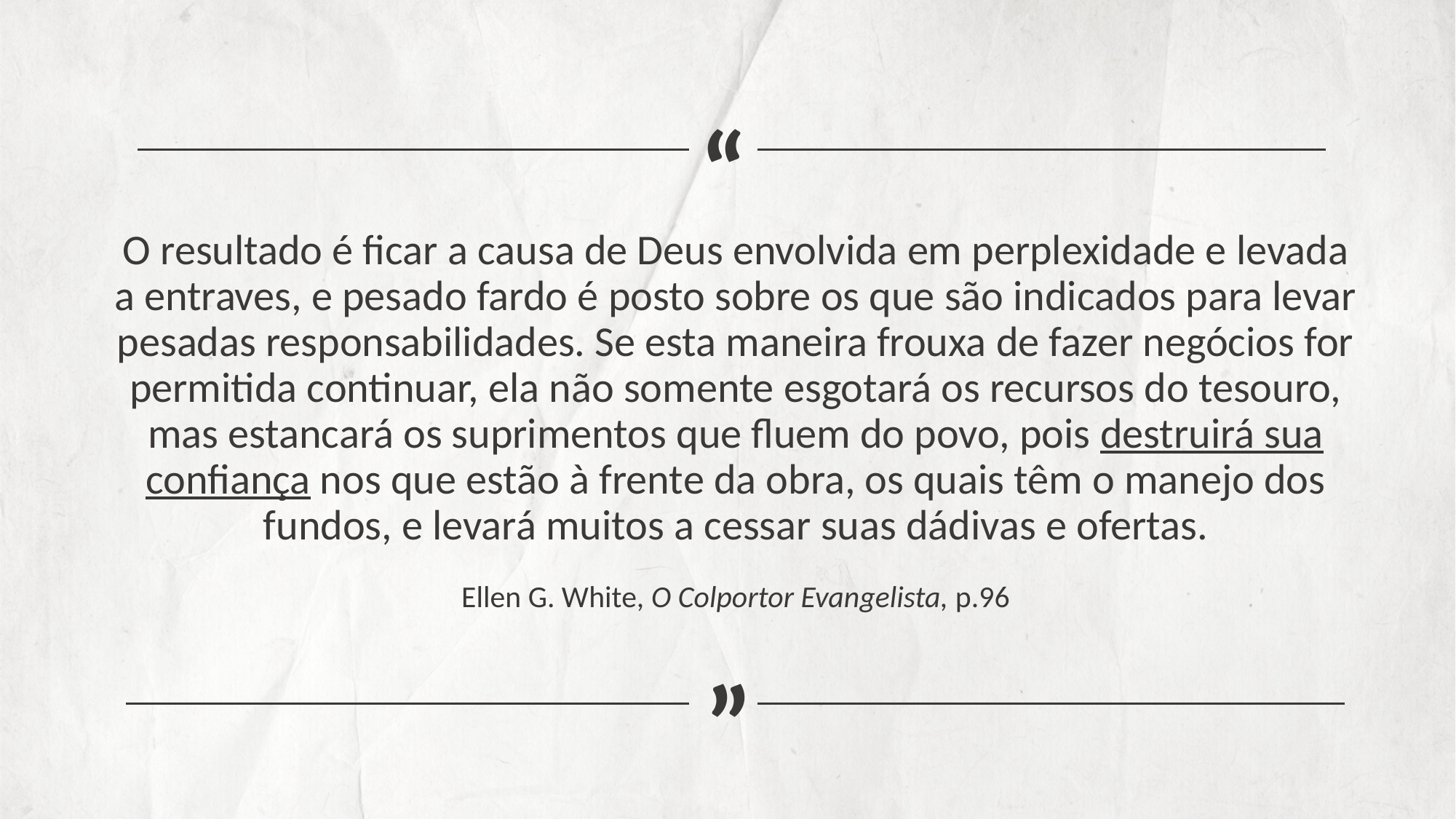

“
O resultado é ficar a causa de Deus envolvida em perplexidade e levada a entraves, e pesado fardo é posto sobre os que são indicados para levar pesadas responsabilidades. Se esta maneira frouxa de fazer negócios for permitida continuar, ela não somente esgotará os recursos do tesouro, mas estancará os suprimentos que fluem do povo, pois destruirá sua confiança nos que estão à frente da obra, os quais têm o manejo dos fundos, e levará muitos a cessar suas dádivas e ofertas.

Ellen G. White, O Colportor Evangelista, p.96

 “